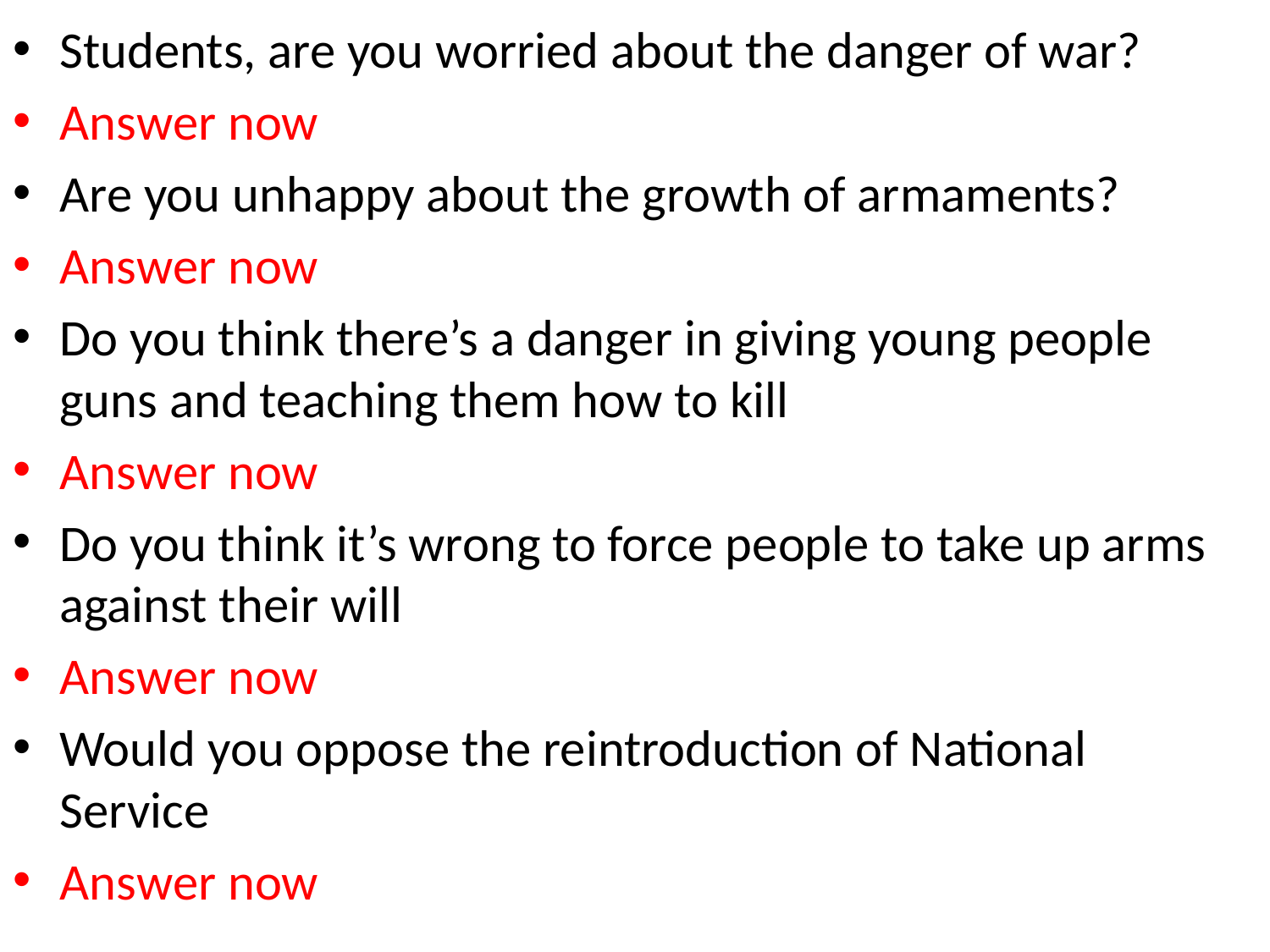

Students, are you worried about the danger of war?
Answer now
Are you unhappy about the growth of armaments?
Answer now
Do you think there’s a danger in giving young people guns and teaching them how to kill
Answer now
Do you think it’s wrong to force people to take up arms against their will
Answer now
Would you oppose the reintroduction of National Service
Answer now